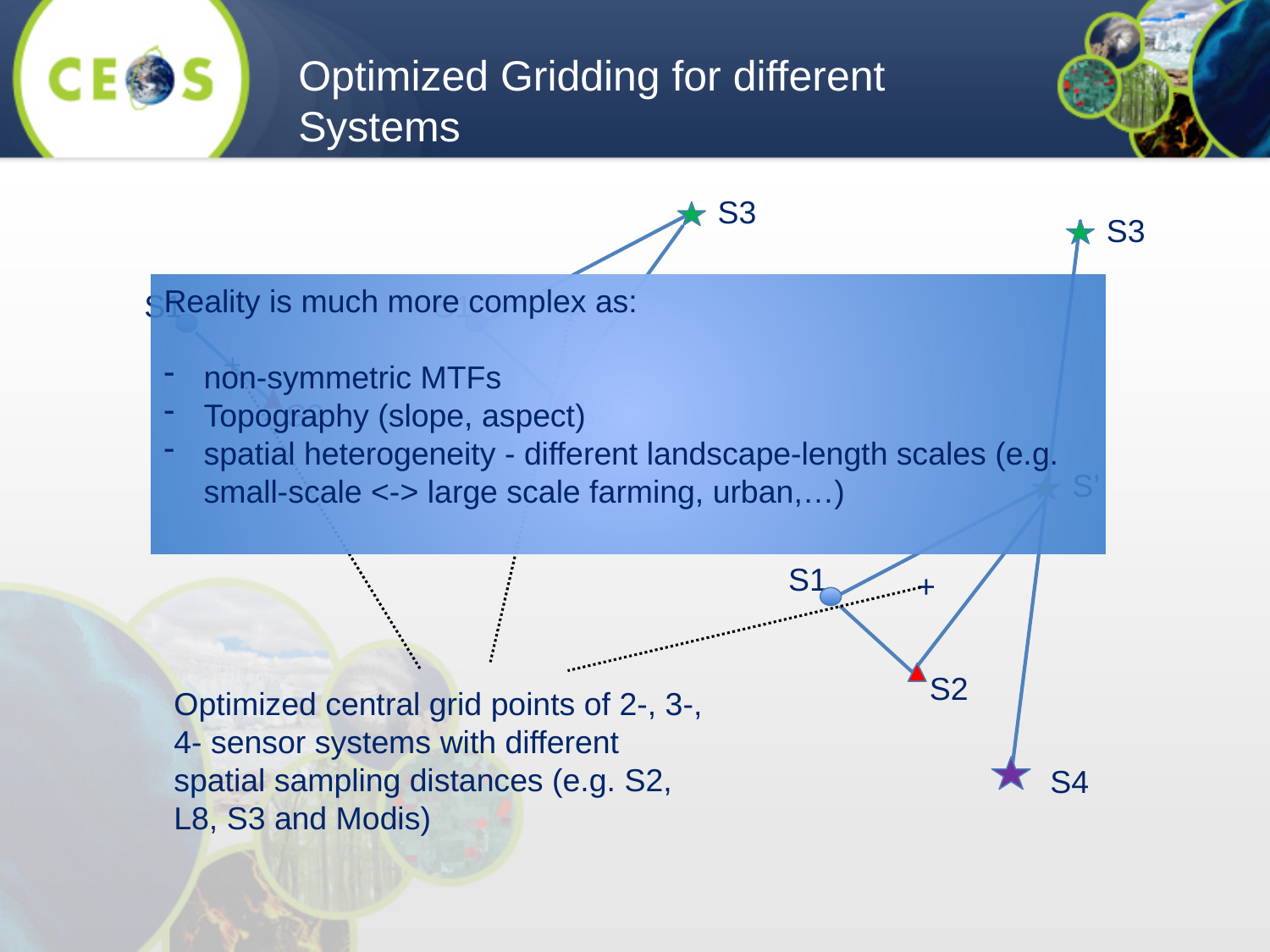

Optimized Gridding for different Systems
S3

S1
+

S2

S3

S1

+
S2

S’

S1
+

S2

Optimized central grid points of 2-, 3-, 4- sensor systems with different spatial sampling distances (e.g. S2, L8, S3 and Modis)
S4

Reality is much more complex as:

non-symmetric MTFs
Topography (slope, aspect)
spatial heterogeneity - different landscape-length scales (e.g. small-scale <-> large scale farming, urban,…)